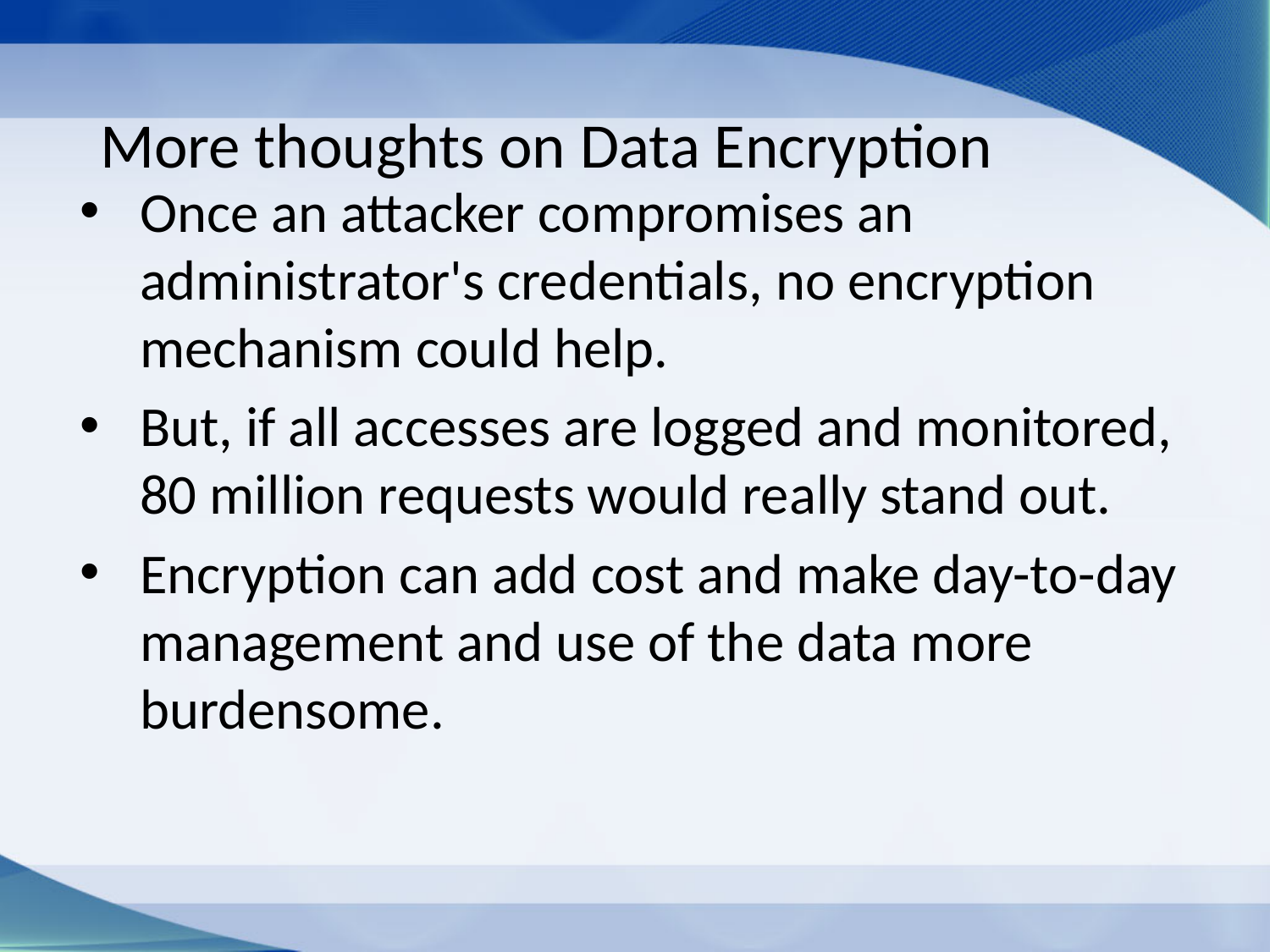

# More thoughts on Data Encryption
Once an attacker compromises an administrator's credentials, no encryption mechanism could help.
But, if all accesses are logged and monitored, 80 million requests would really stand out.
Encryption can add cost and make day-to-day management and use of the data more burdensome.